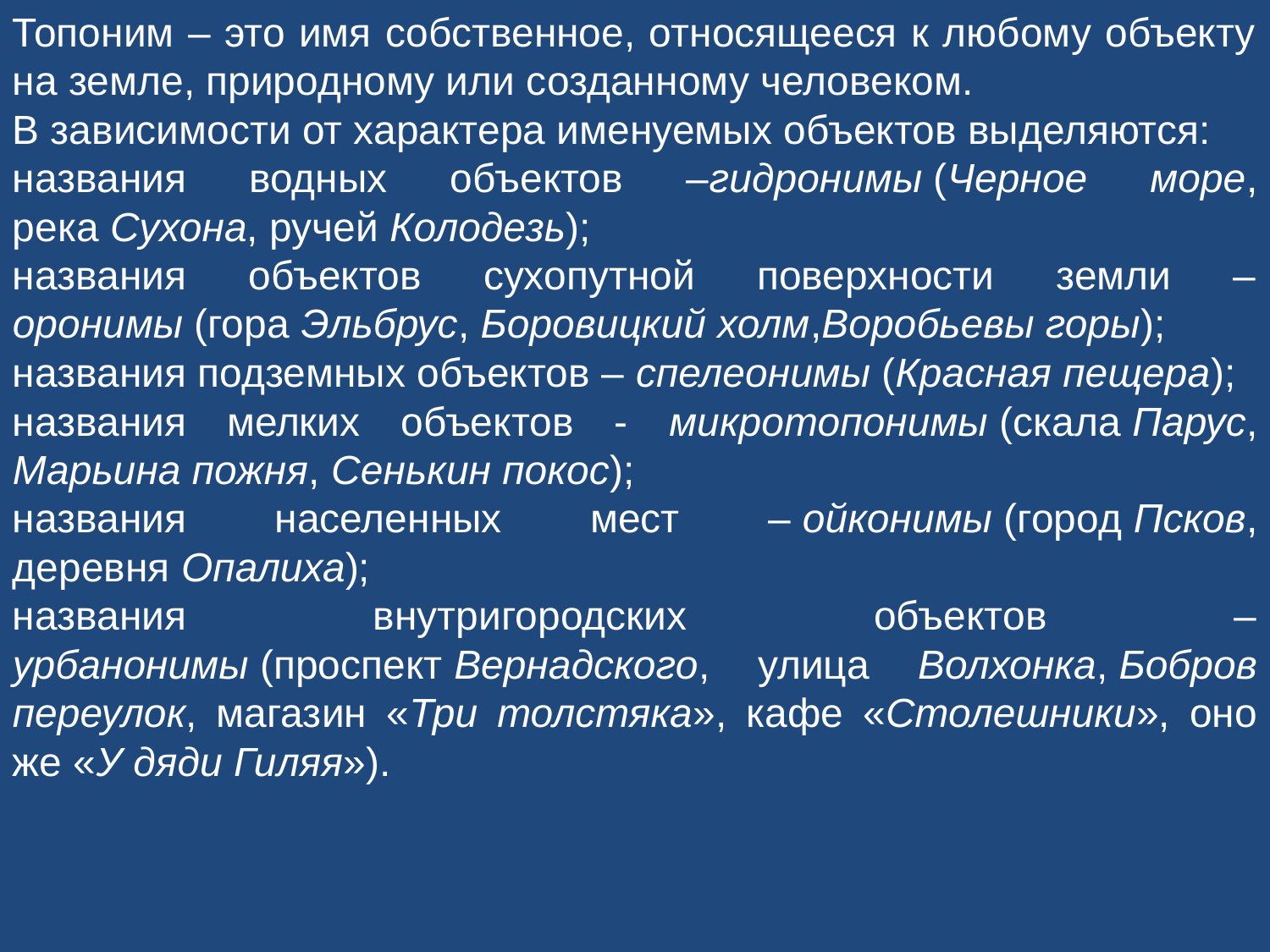

Топоним – это имя собственное, относящееся к любому объекту на земле, природному или созданному человеком.
В зависимости от характера именуемых объектов выделяются:
названия водных объектов –гидронимы (Черное море, река Сухона, ручей Колодезь);
названия объектов сухопутной поверхности земли –оронимы (гора Эльбрус, Боровицкий холм,Воробьевы горы);
названия подземных объектов – спелеонимы (Красная пещера);
названия мелких объектов - микротопонимы (скала Парус, Марьина пожня, Сенькин покос);
названия населенных мест – ойконимы (город Псков, деревня Опалиха);
названия внутригородских объектов –урбанонимы (проспект Вернадского, улица Волхонка, Бобров переулок, магазин «Три толстяка», кафе «Столешники», оно же «У дяди Гиляя»).